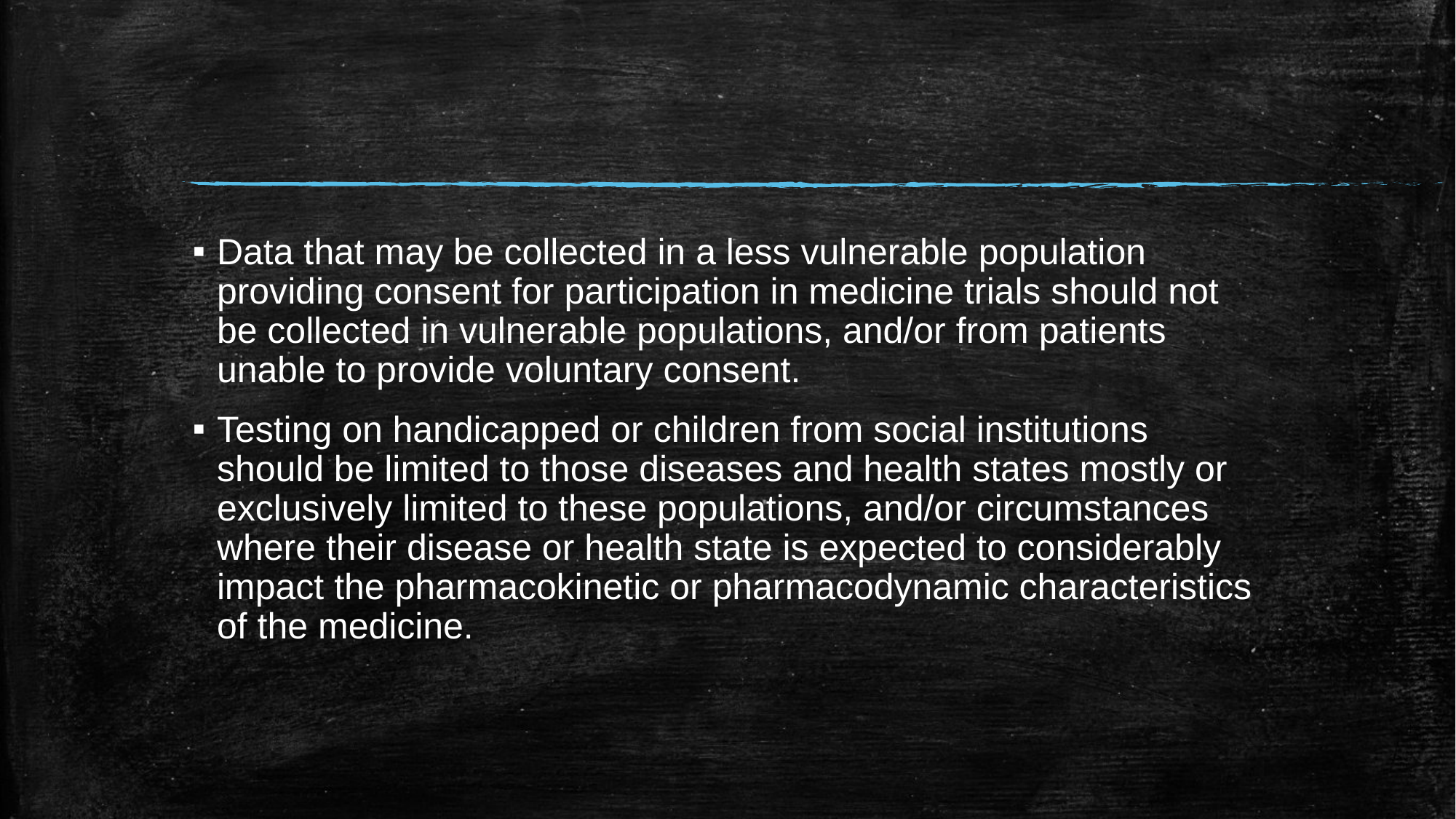

#
Data that may be collected in a less vulnerable population providing consent for participation in medicine trials should not be collected in vulnerable populations, and/or from patients unable to provide voluntary consent.
Testing on handicapped or children from social institutions should be limited to those diseases and health states mostly or exclusively limited to these populations, and/or circumstances where their disease or health state is expected to considerably impact the pharmacokinetic or pharmacodynamic characteristics of the medicine.